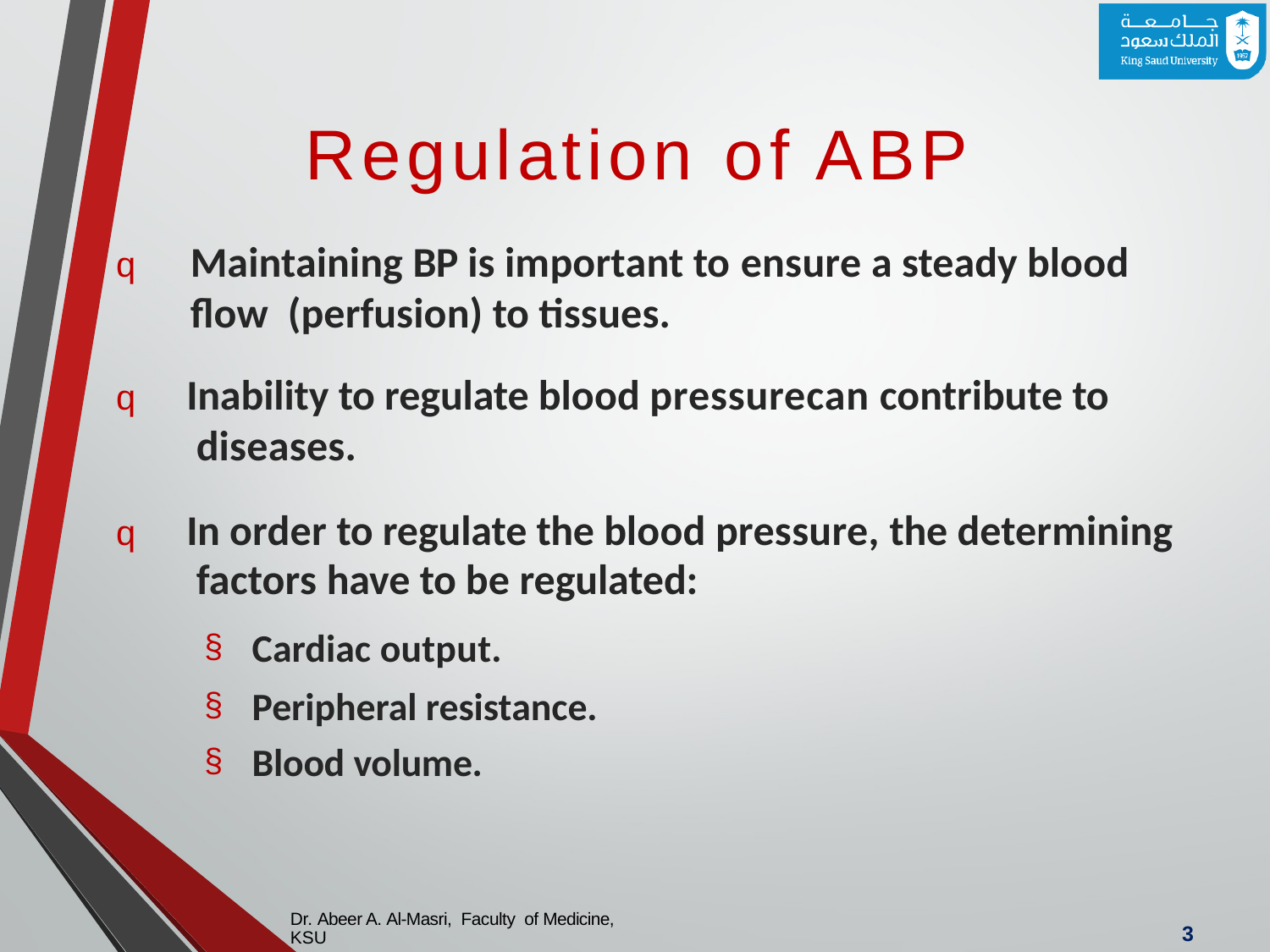

# Regulation of ABP
q	Maintaining BP is important to ensure a steady blood flow  (perfusion) to tissues.
q	Inability to regulate blood pressurecan contribute to  diseases.
q	In order to regulate the blood pressure, the determining  factors have to be regulated:
Cardiac output.
Peripheral resistance.
Blood volume.

Dr. Abeer A. Al-Masri,  Faculty  of Medicine,   KSU
3